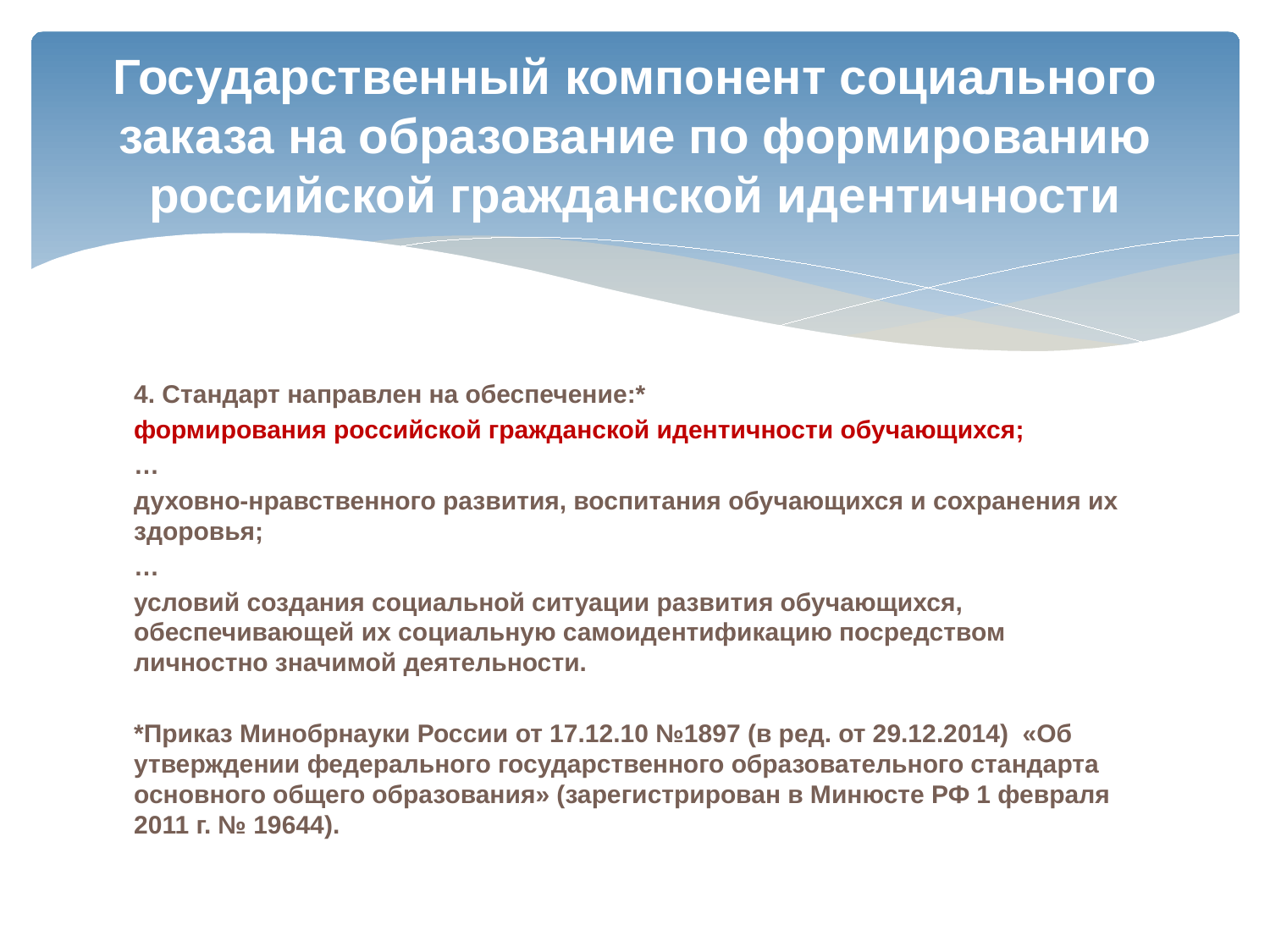

# Государственный компонент социального заказа на образование по формированию российской гражданской идентичности
4. Стандарт направлен на обеспечение:*
формирования российской гражданской идентичности обучающихся;
…
духовно-нравственного развития, воспитания обучающихся и сохранения их здоровья;
…
условий создания социальной ситуации развития обучающихся, обеспечивающей их социальную самоидентификацию посредством личностно значимой деятельности.

*Приказ Минобрнауки России от 17.12.10 №1897 (в ред. от 29.12.2014)  «Об утверждении федерального государственного образовательного стандарта основного общего образования» (зарегистрирован в Минюсте РФ 1 февраля 2011 г. № 19644).